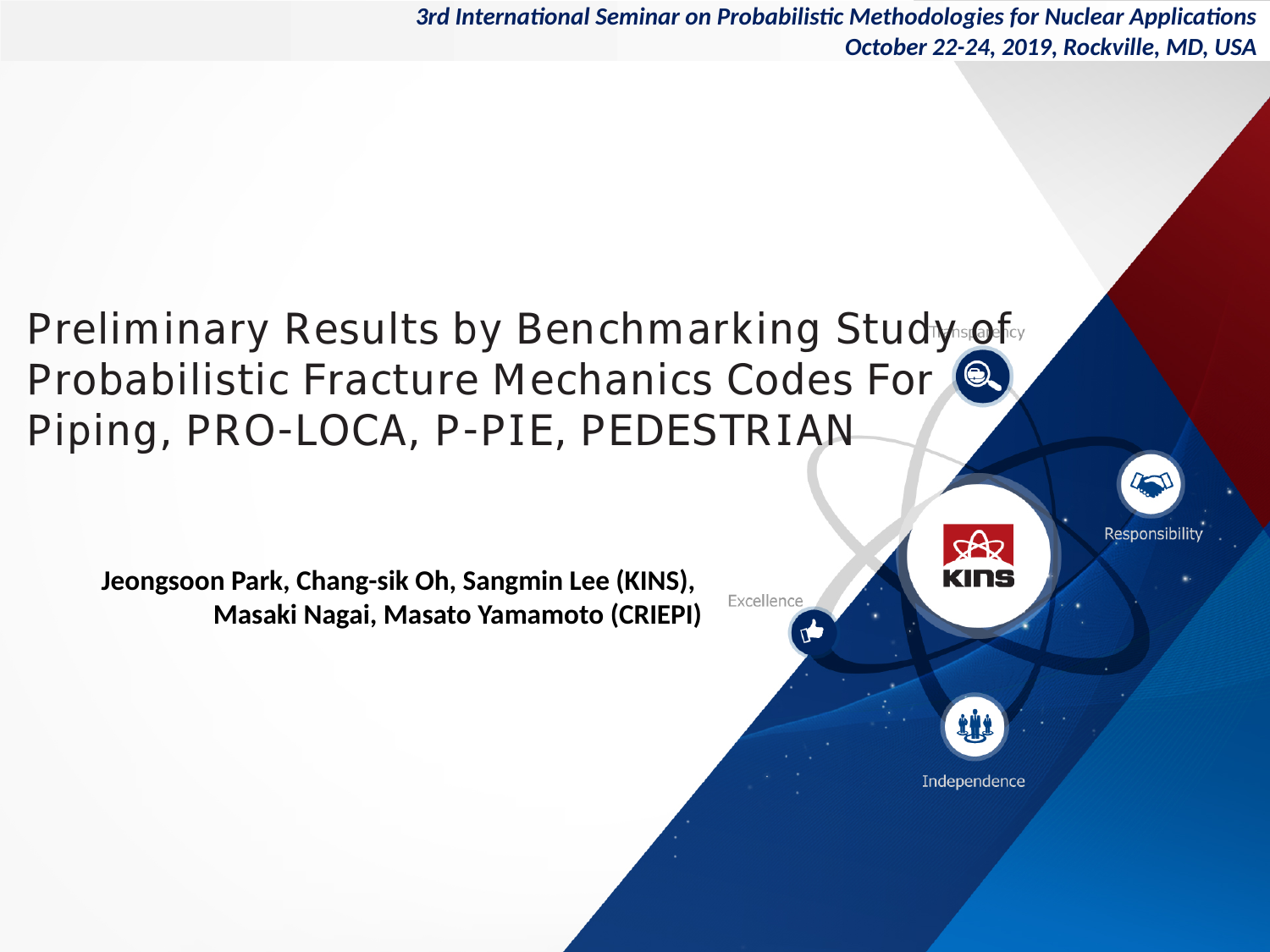

3rd International Seminar on Probabilistic Methodologies for Nuclear Applications
October 22-24, 2019, Rockville, MD, USA

# Preliminary Results by Benchmarking Study of Probabilistic Fracture Mechanics Codes For Piping, PRO-LOCA, P-PIE, PEDESTRIAN
Jeongsoon Park, Chang-sik Oh, Sangmin Lee (KINS),
Masaki Nagai, Masato Yamamoto (CRIEPI)